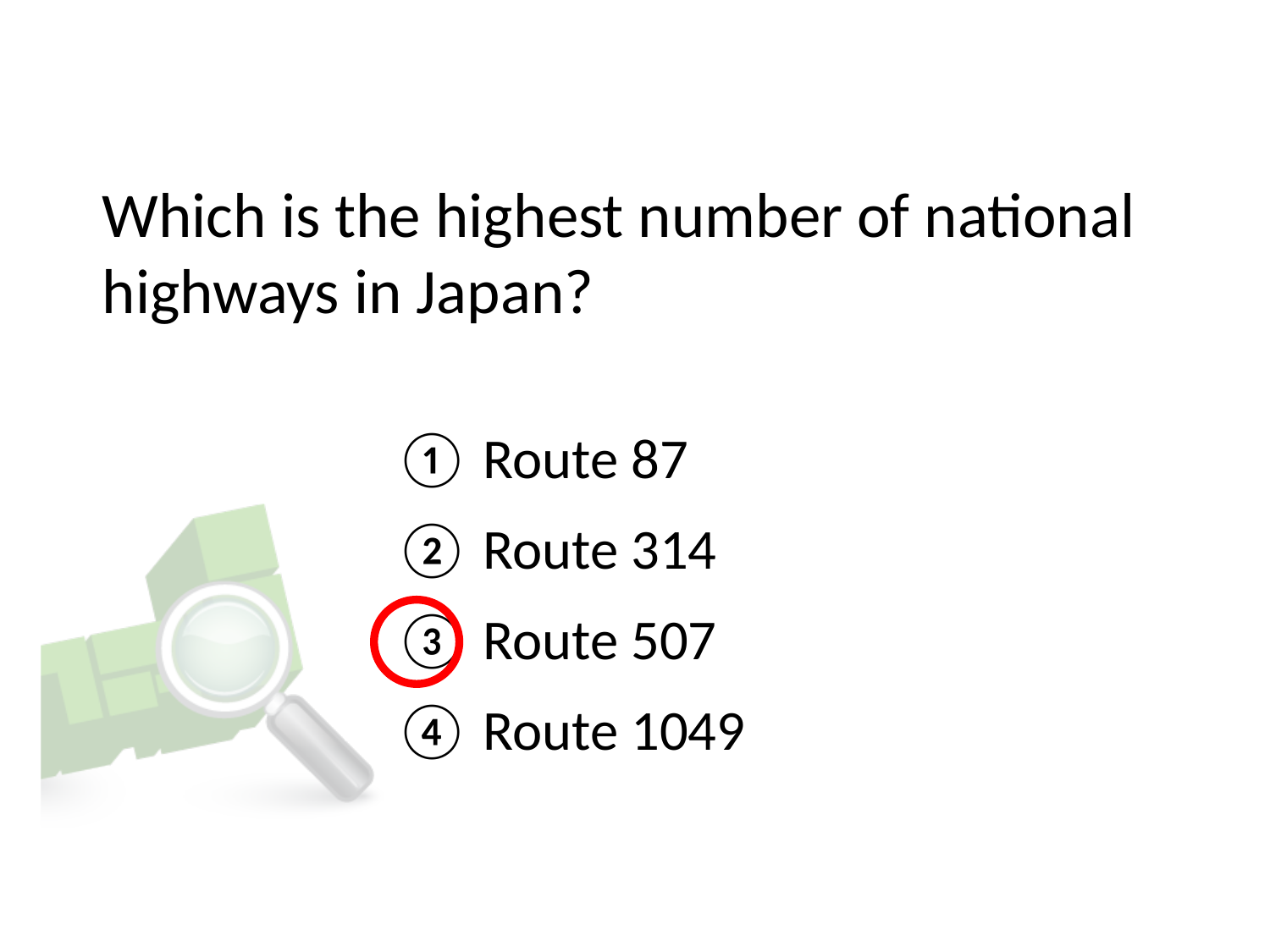

# Which is the highest number of national highways in Japan?
① Route 87
② Route 314
③ Route 507
④ Route 1049